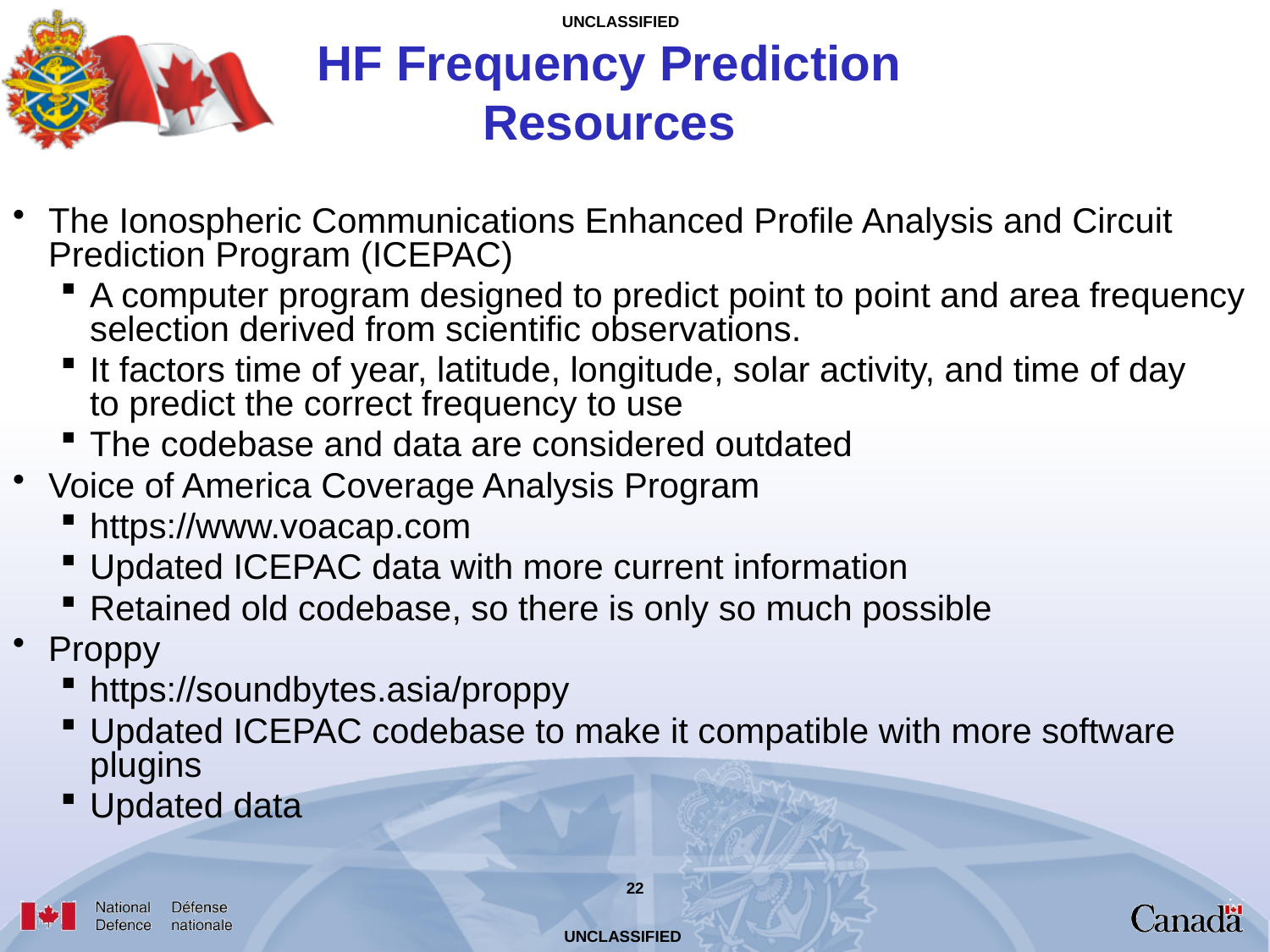

HF Frequency Prediction Resources
The Ionospheric Communications Enhanced Profile Analysis and Circuit Prediction Program (ICEPAC)
A computer program designed to predict point to point and area frequency selection derived from scientific observations.
It factors time of year, latitude, longitude, solar activity, and time of day to predict the correct frequency to use
The codebase and data are considered outdated
Voice of America Coverage Analysis Program
https://www.voacap.com
Updated ICEPAC data with more current information
Retained old codebase, so there is only so much possible
Proppy
https://soundbytes.asia/proppy
Updated ICEPAC codebase to make it compatible with more software plugins
Updated data